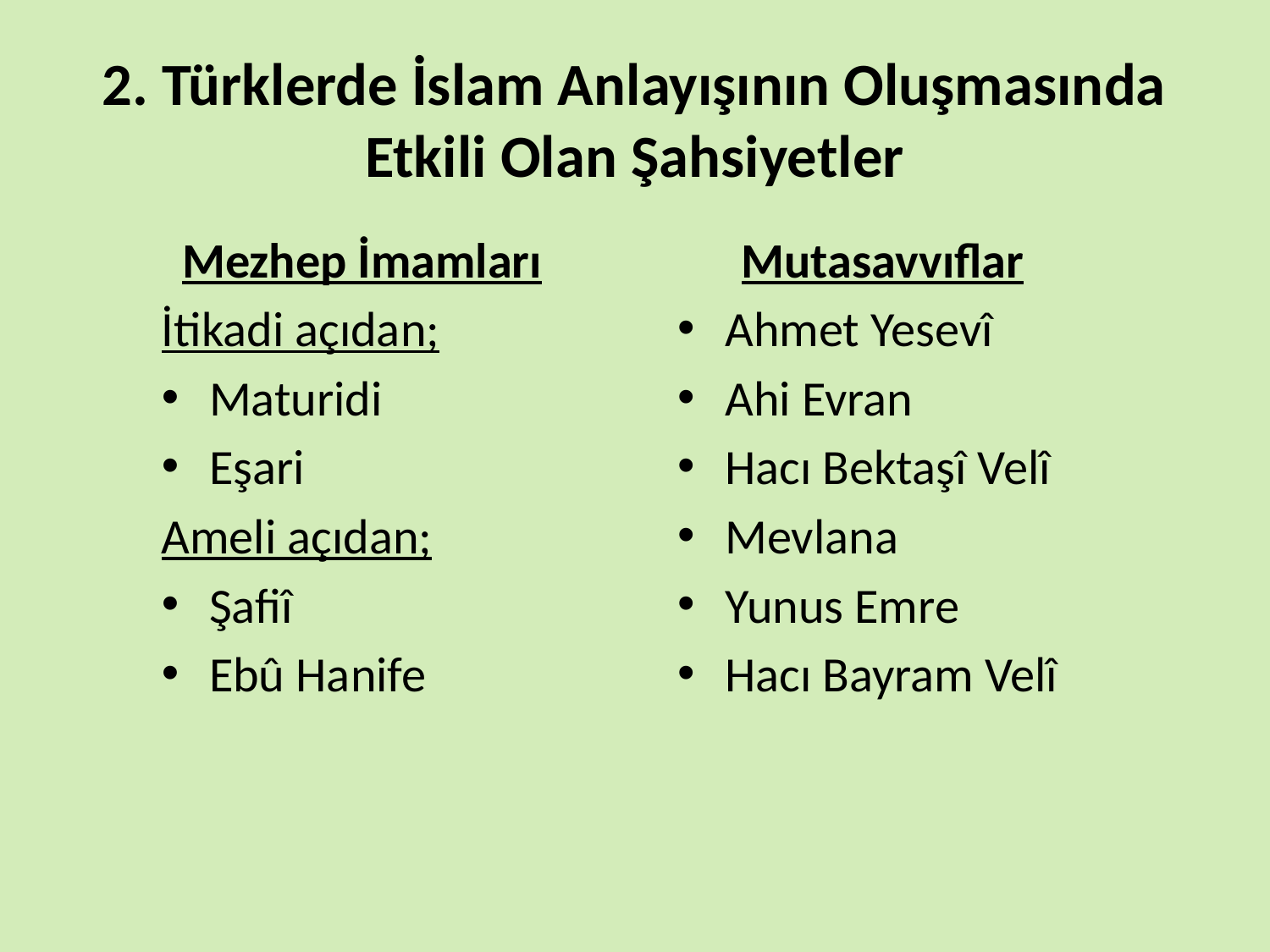

# 2. Türklerde İslam Anlayışının Oluşmasında Etkili Olan Şahsiyetler
Mezhep İmamları
İtikadi açıdan;
Maturidi
Eşari
Ameli açıdan;
Şafiî
Ebû Hanife

Mutasavvıflar
Ahmet Yesevî
Ahi Evran
Hacı Bektaşî Velî
Mevlana
Yunus Emre
Hacı Bayram Velî